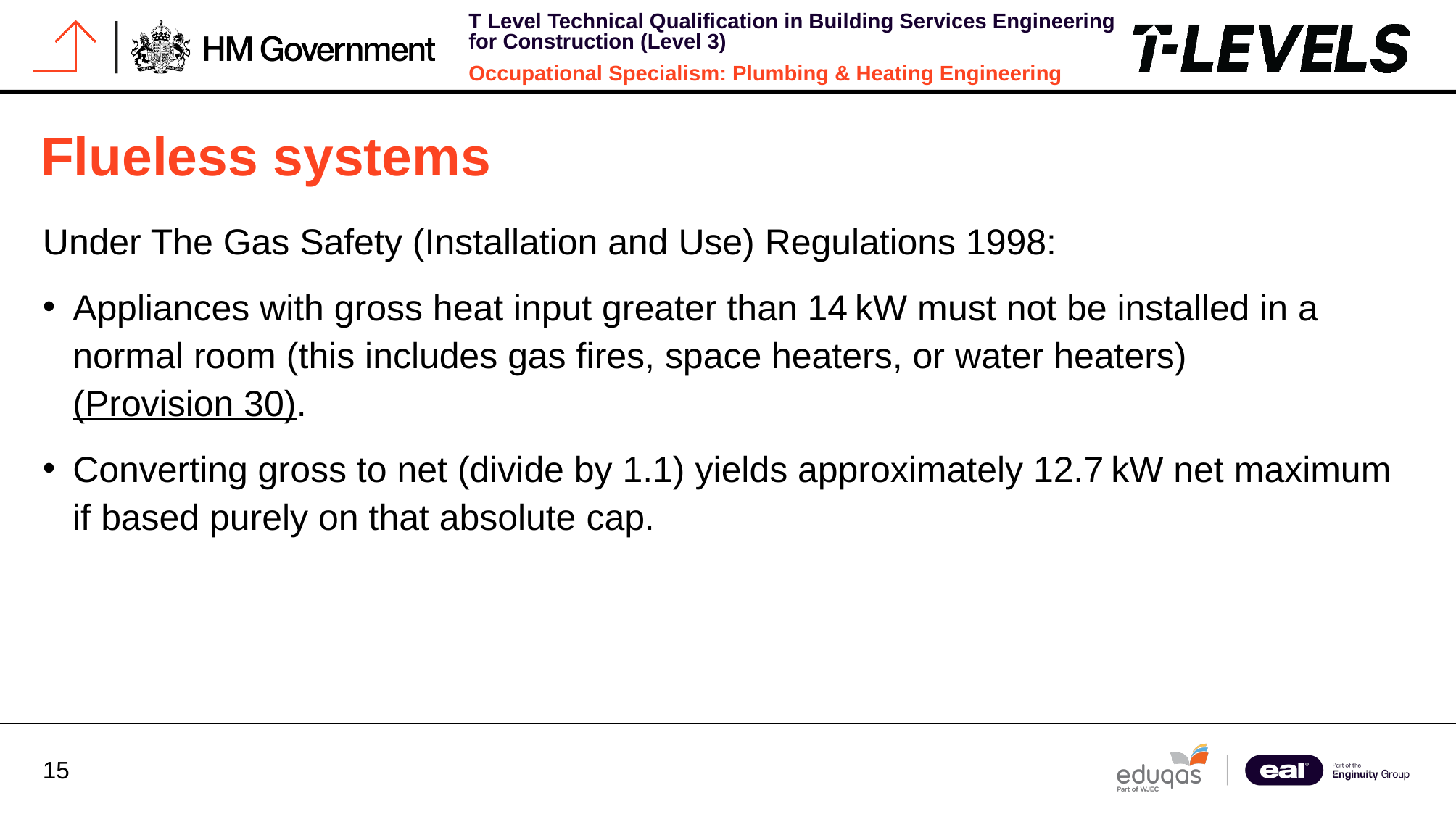

# Flueless systems
Under The Gas Safety (Installation and Use) Regulations 1998:
Appliances with gross heat input greater than 14 kW must not be installed in a normal room (this includes gas fires, space heaters, or water heaters) (Provision 30).
Converting gross to net (divide by 1.1) yields approximately 12.7 kW net maximum if based purely on that absolute cap.